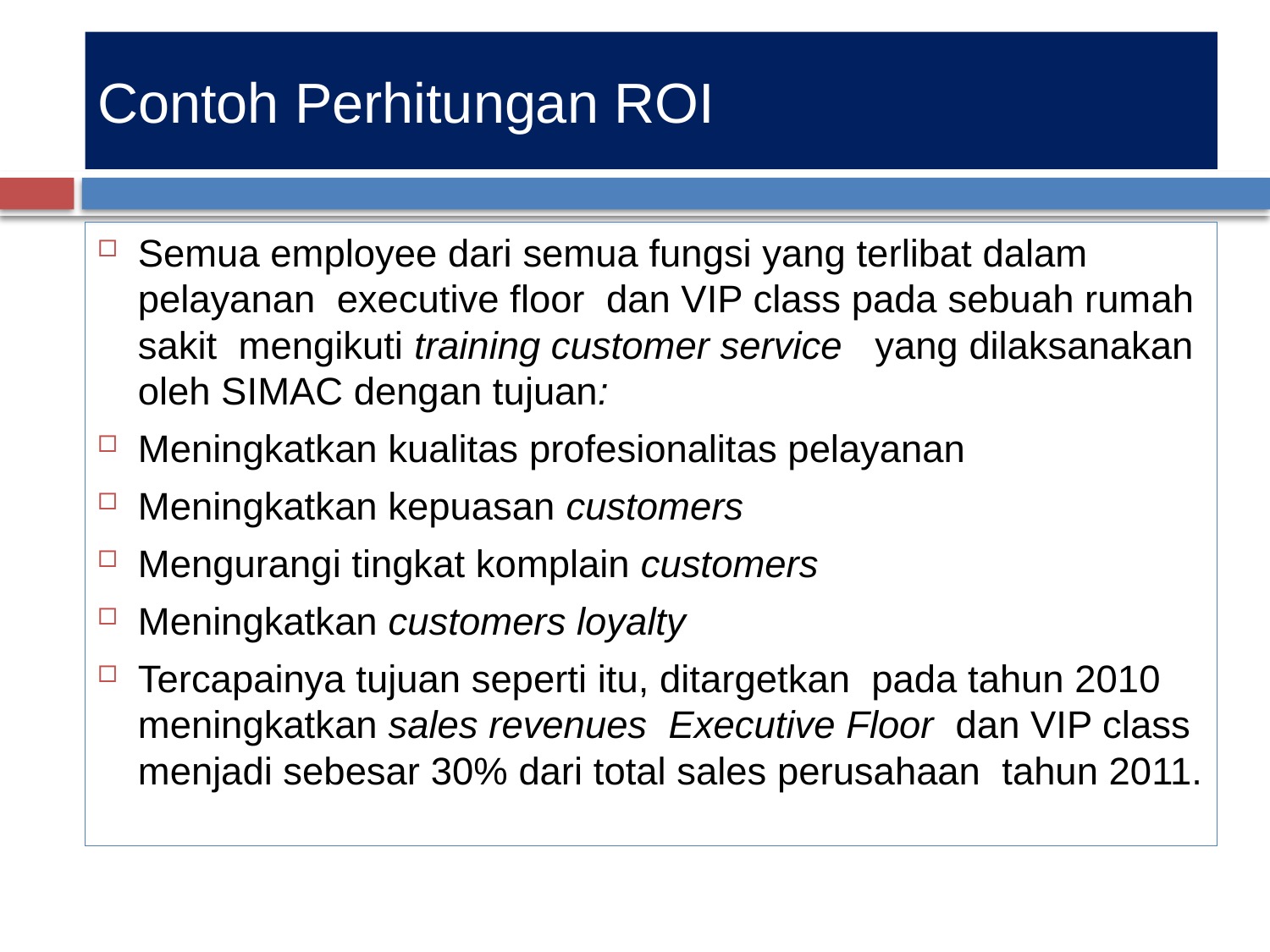

# Contoh Perhitungan ROI
Semua employee dari semua fungsi yang terlibat dalam pelayanan  executive floor  dan VIP class pada sebuah rumah sakit  mengikuti training customer service   yang dilaksanakan oleh SIMAC dengan tujuan:
Meningkatkan kualitas profesionalitas pelayanan
Meningkatkan kepuasan customers
Mengurangi tingkat komplain customers
Meningkatkan customers loyalty
Tercapainya tujuan seperti itu, ditargetkan  pada tahun 2010 meningkatkan sales revenues  Executive Floor  dan VIP class  menjadi sebesar 30% dari total sales perusahaan  tahun 2011.